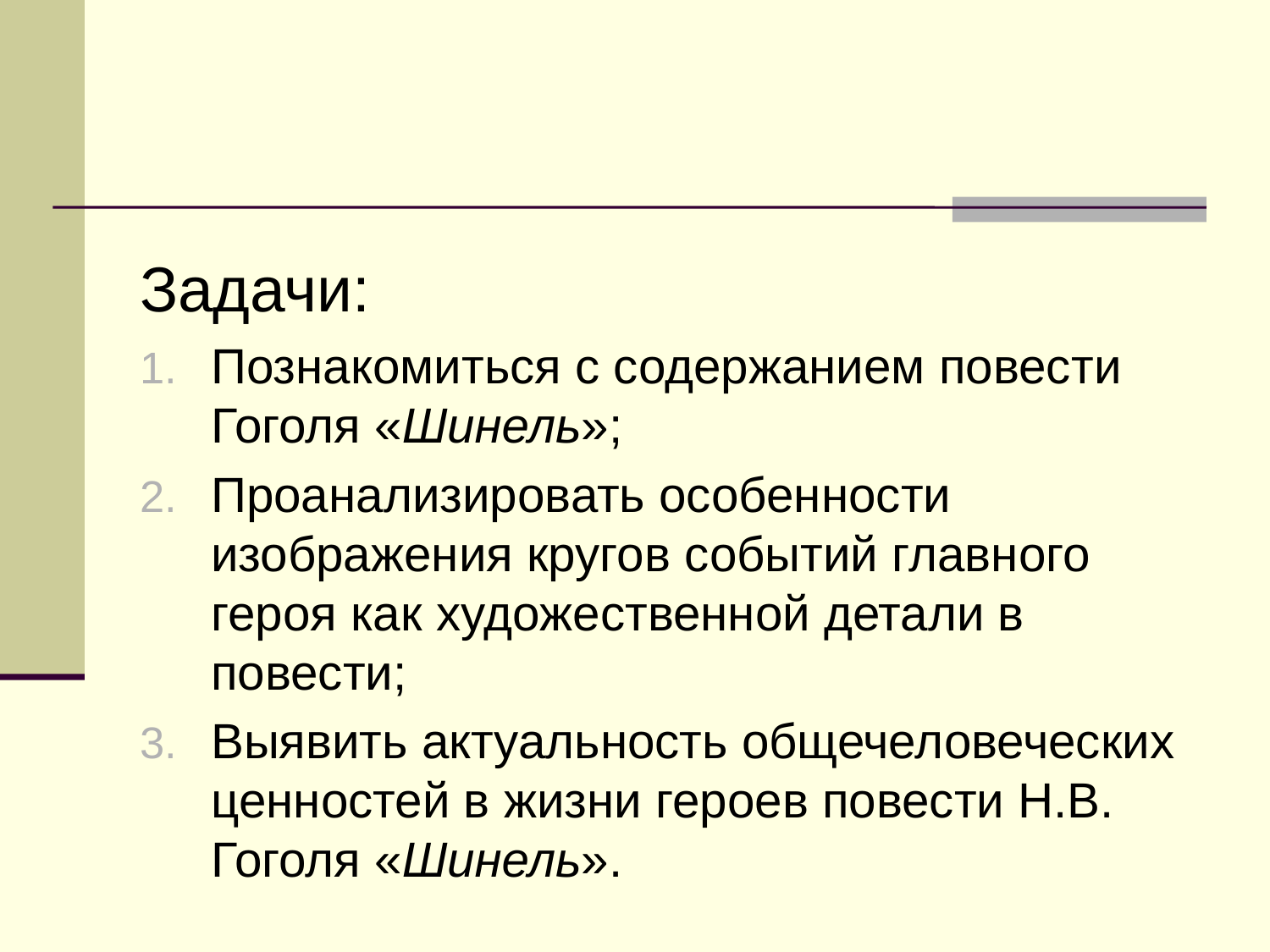

#

Задачи:
Познакомиться с содержанием повести Гоголя «Шинель»;
Проанализировать особенности изображения кругов событий главного героя как художественной детали в повести;
Выявить актуальность общечеловеческих ценностей в жизни героев повести Н.В. Гоголя «Шинель».